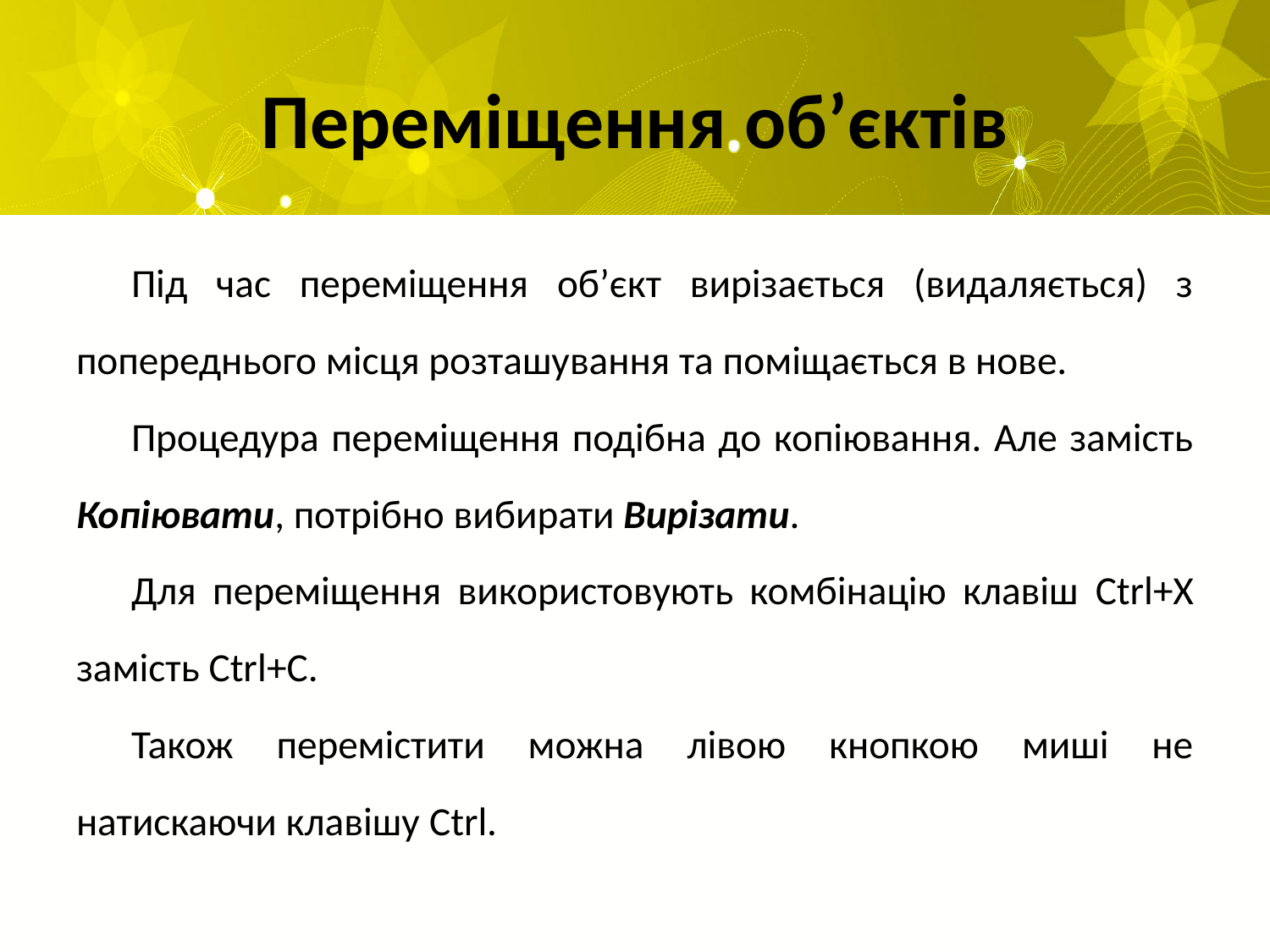

# Переміщення об’єктів
Під час переміщення об’єкт вирізається (видаляється) з попереднього місця розташування та поміщається в нове.
Процедура переміщення подібна до копіювання. Але замість Копіювати, потрібно вибирати Вирізати.
Для переміщення використовують комбінацію клавіш Ctrl+Х замість Ctrl+С.
Також перемістити можна лівою кнопкою миші не натискаючи клавішу Ctrl.